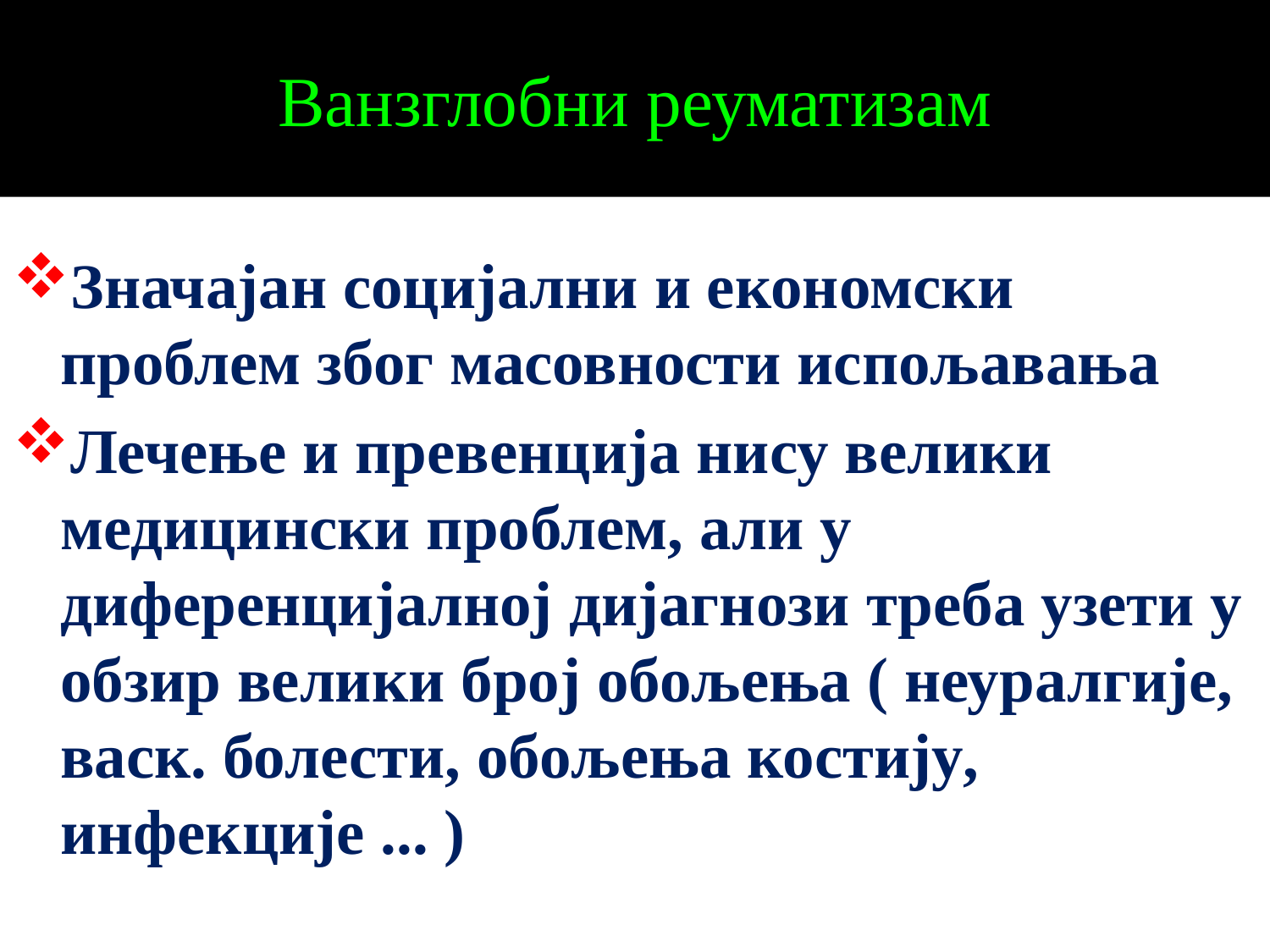

# Ванзглобни реуматизам
Значајан социјални и економски проблем због масовности испољавања
Лечење и превенција нису велики медицински проблем, али у диференцијалној дијагнози треба узети у обзир велики број обољења ( неуралгије, васк. болести, обољења костију, инфекције ... )